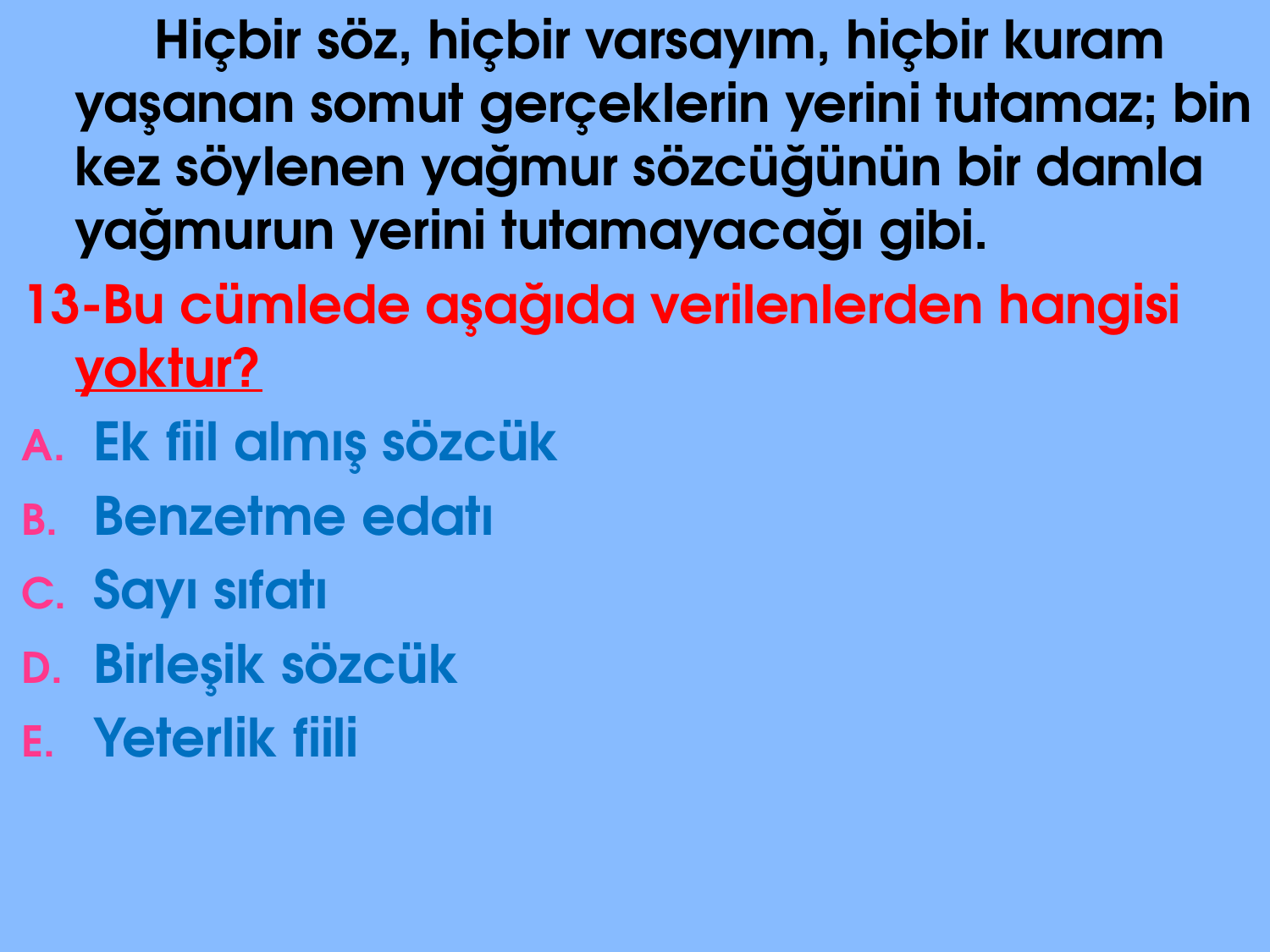

Hiçbir söz, hiçbir varsayım, hiçbir kuram yaşanan somut gerçeklerin yerini tutamaz; bin kez söylenen yağmur sözcüğünün bir damla yağmurun yerini tutamayacağı gibi.
13-Bu cümlede aşağıda verilenlerden hangisi yoktur?
Ek fiil almış sözcük
Benzetme edatı
Sayı sıfatı
Birleşik sözcük
Yeterlik fiili